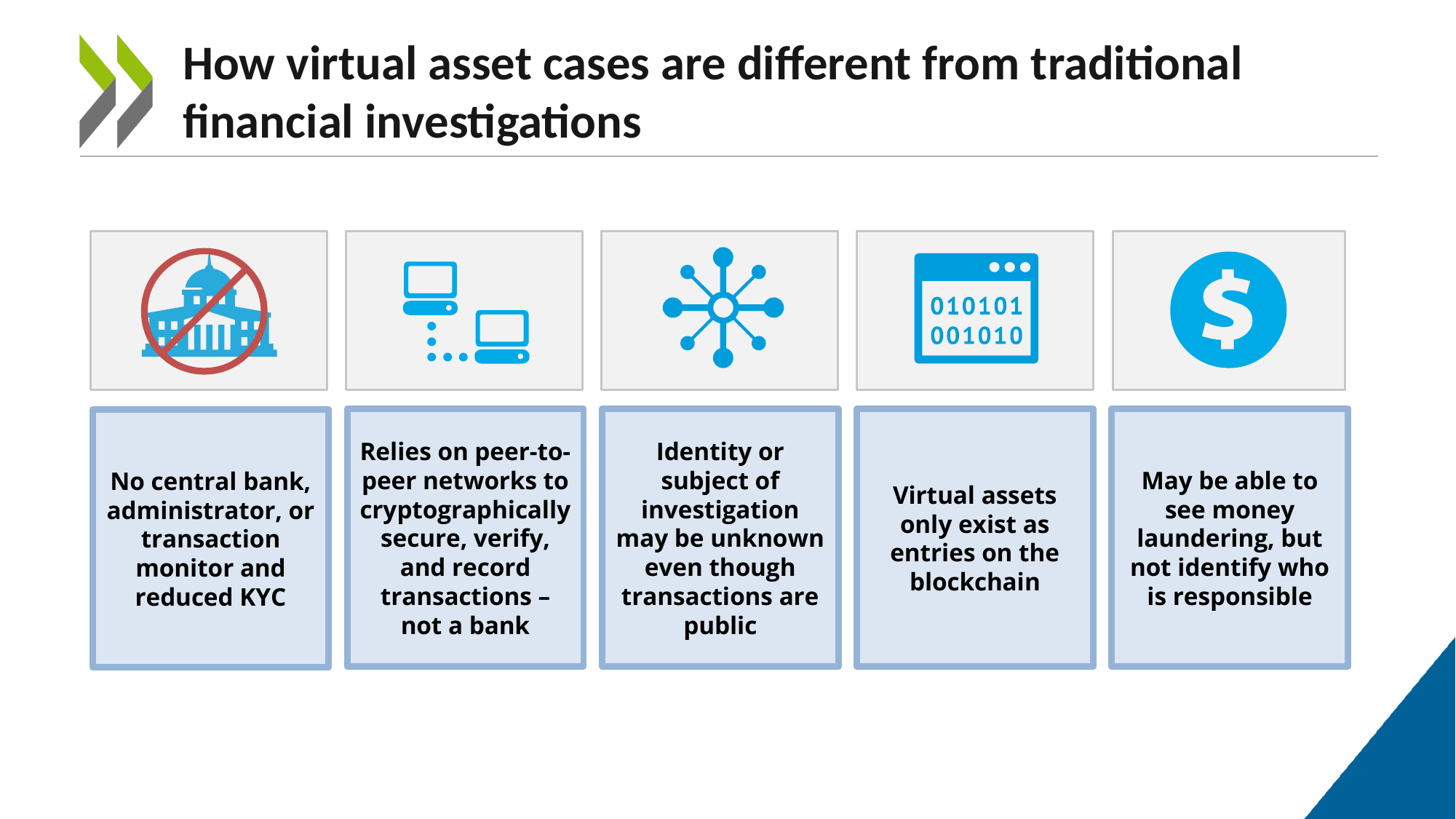

# How virtual asset cases are different from traditional financial investigations

Relies on peer-to-peer networks to cryptographically secure, verify, and record transactions – not a bank
Identity or subject of investigation may be unknown even though transactions are public
Virtual assets only exist as entries on the blockchain
May be able to see money laundering, but not identify who is responsible
No central bank, administrator, or transaction monitor and reduced KYC